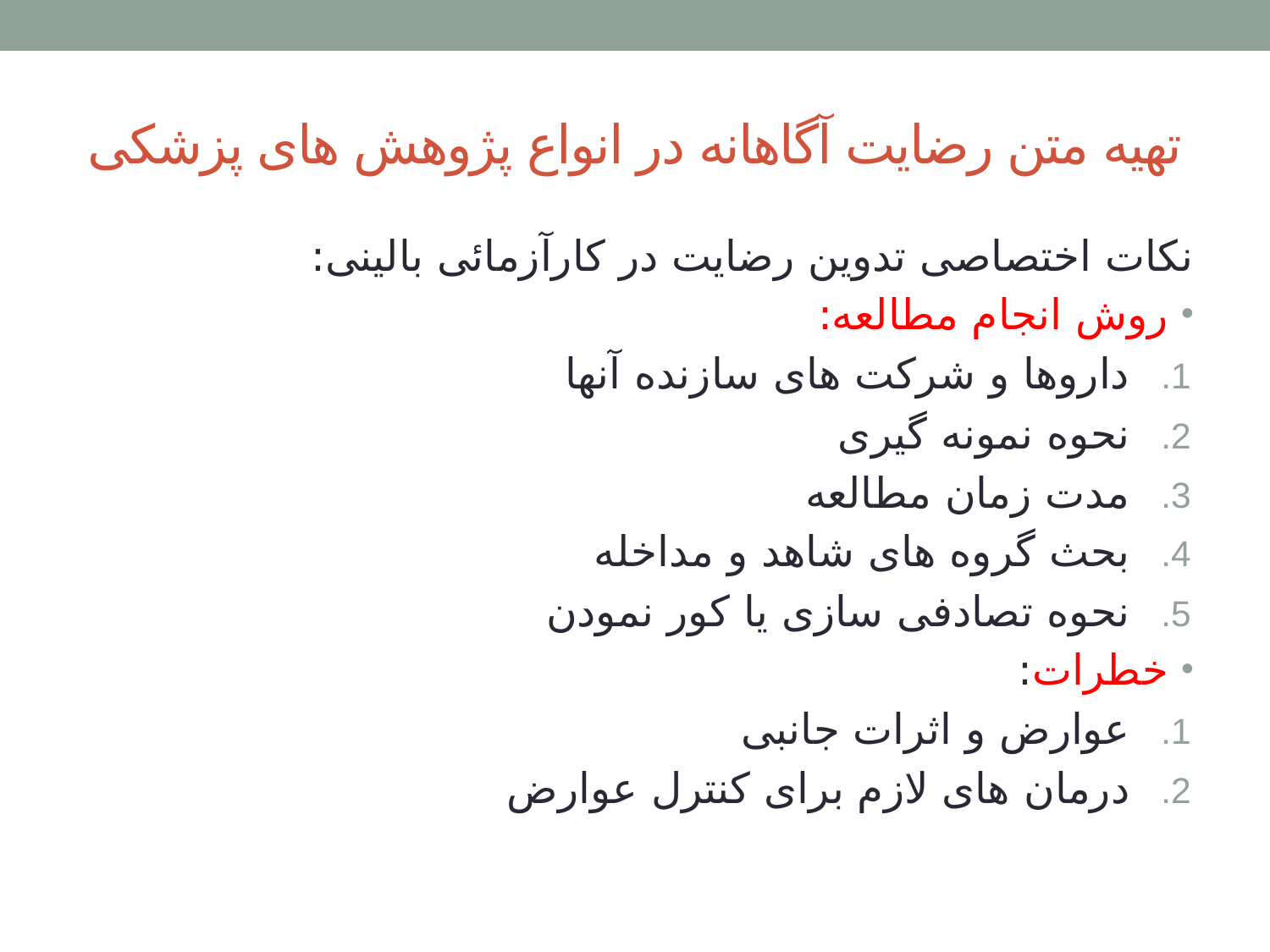

# تهیه متن رضایت آگاهانه در انواع پژوهش های پزشکی
نکات اختصاصی تدوین رضایت در کارآزمائی بالینی:
روش انجام مطالعه:
داروها و شرکت های سازنده آنها
نحوه نمونه گیری
مدت زمان مطالعه
بحث گروه های شاهد و مداخله
نحوه تصادفی سازی یا کور نمودن
خطرات:
عوارض و اثرات جانبی
درمان های لازم برای کنترل عوارض